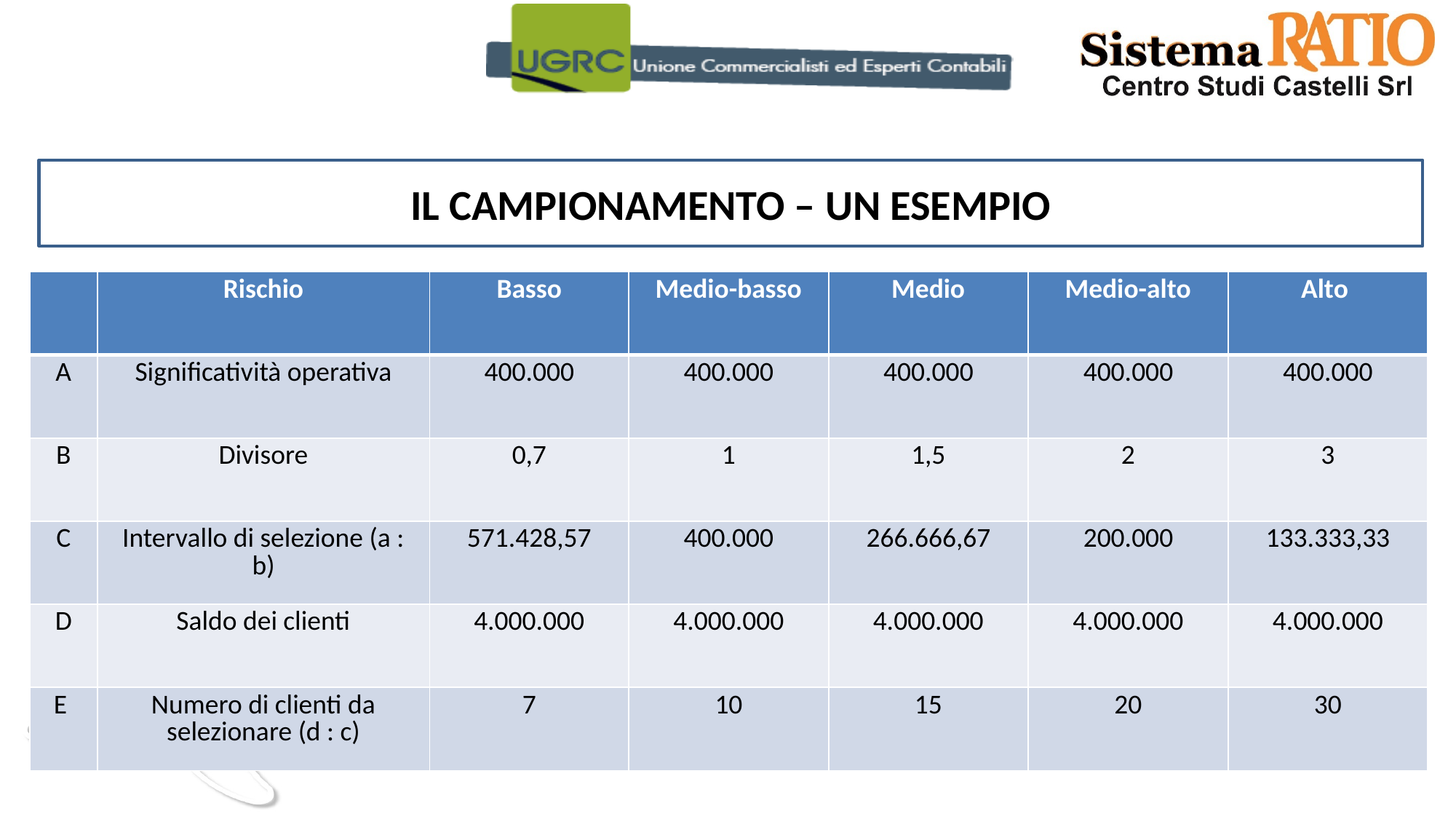

IL CAMPIONAMENTO – UN ESEMPIO
|  | Rischio | Basso | Medio-basso | Medio | Medio-alto | Alto |
| --- | --- | --- | --- | --- | --- | --- |
| A | Significatività operativa | 400.000 | 400.000 | 400.000 | 400.000 | 400.000 |
| B | Divisore | 0,7 | 1 | 1,5 | 2 | 3 |
| C | Intervallo di selezione (a : b) | 571.428,57 | 400.000 | 266.666,67 | 200.000 | 133.333,33 |
| D | Saldo dei clienti | 4.000.000 | 4.000.000 | 4.000.000 | 4.000.000 | 4.000.000 |
| E | Numero di clienti da selezionare (d : c) | 7 | 10 | 15 | 20 | 30 |